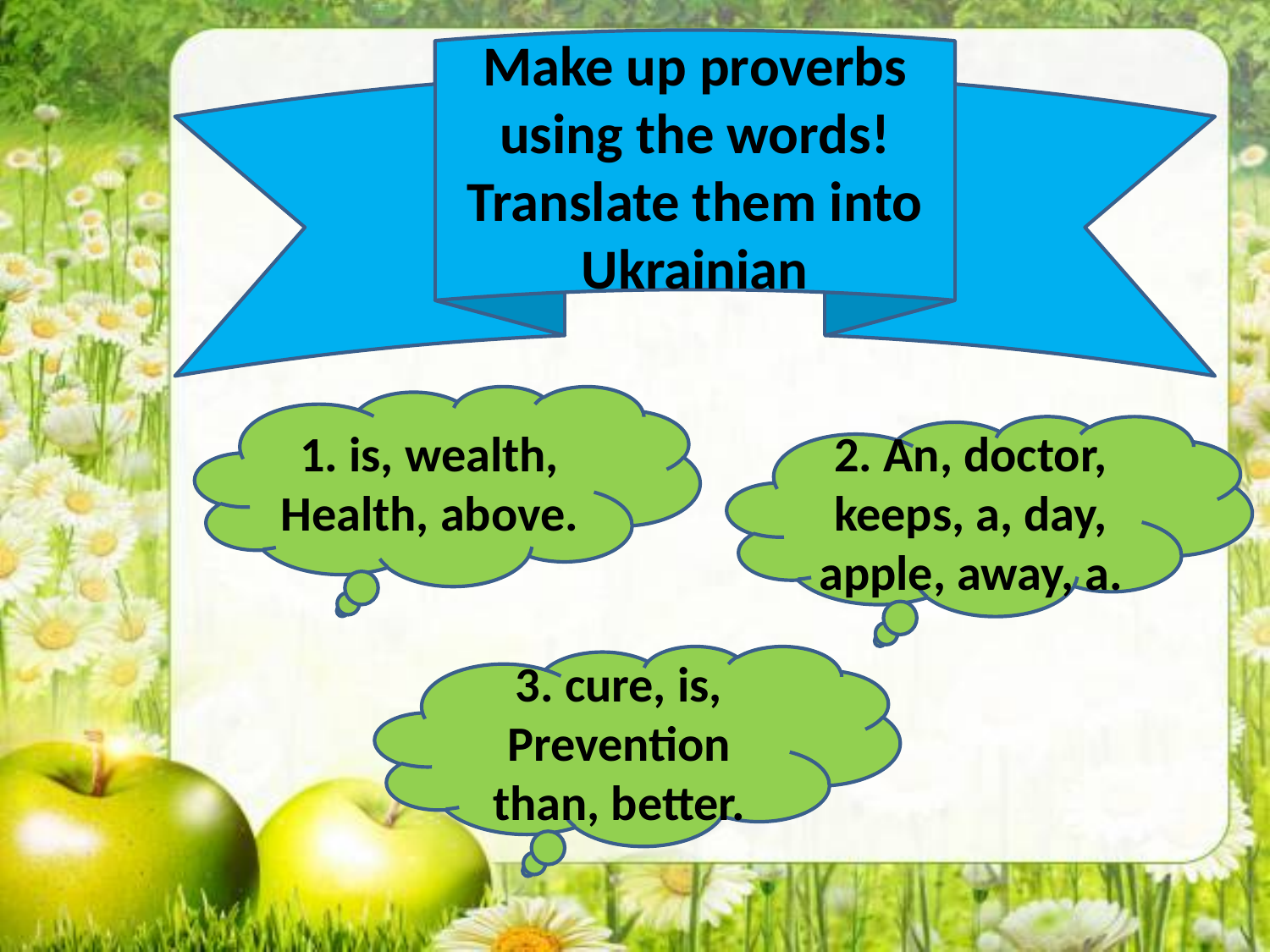

Make up proverbs using the words!
Translate them into Ukrainian
1. is, wealth,
Health, above.
2. An, doctor, keeps, a, day, apple, away, a.
3. cure, is, Prevention than, better.